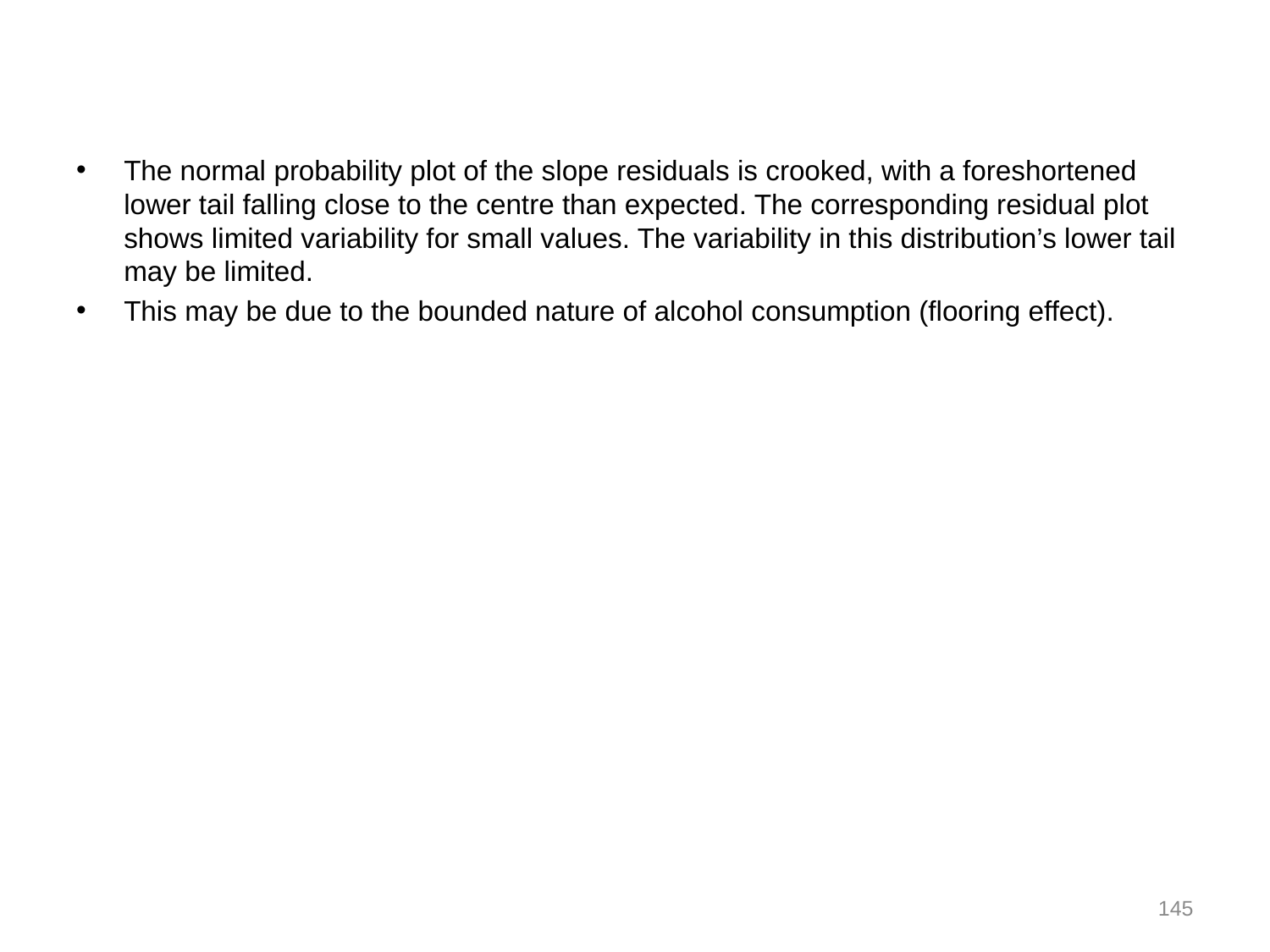

#
The normal probability plot of the slope residuals is crooked, with a foreshortened lower tail falling close to the centre than expected. The corresponding residual plot shows limited variability for small values. The variability in this distribution’s lower tail may be limited.
This may be due to the bounded nature of alcohol consumption (flooring effect).
145